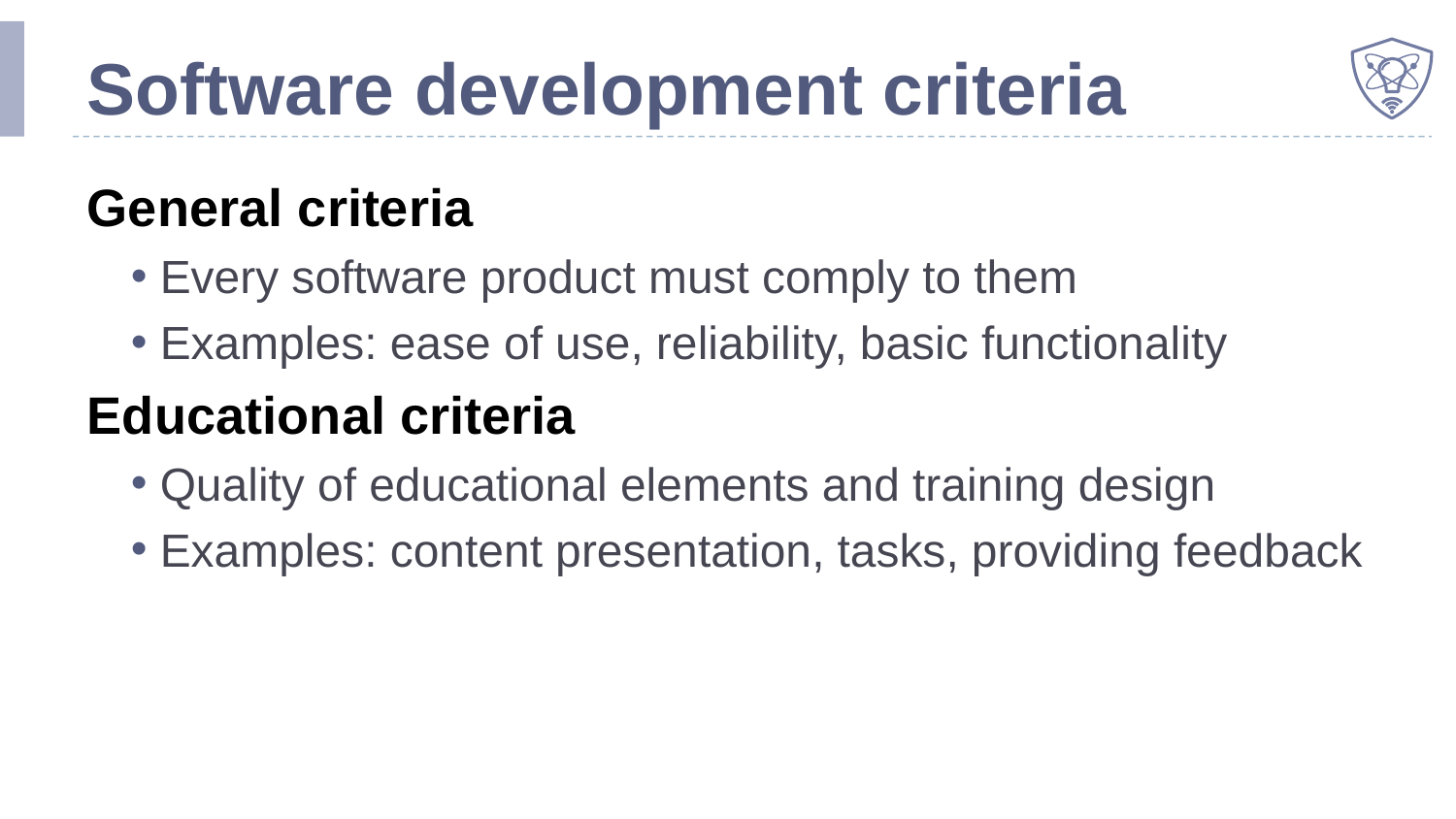

# Software development criteria
General criteria
Every software product must comply to them
Examples: ease of use, reliability, basic functionality
Educational criteria
Quality of educational elements and training design
Examples: content presentation, tasks, providing feedback